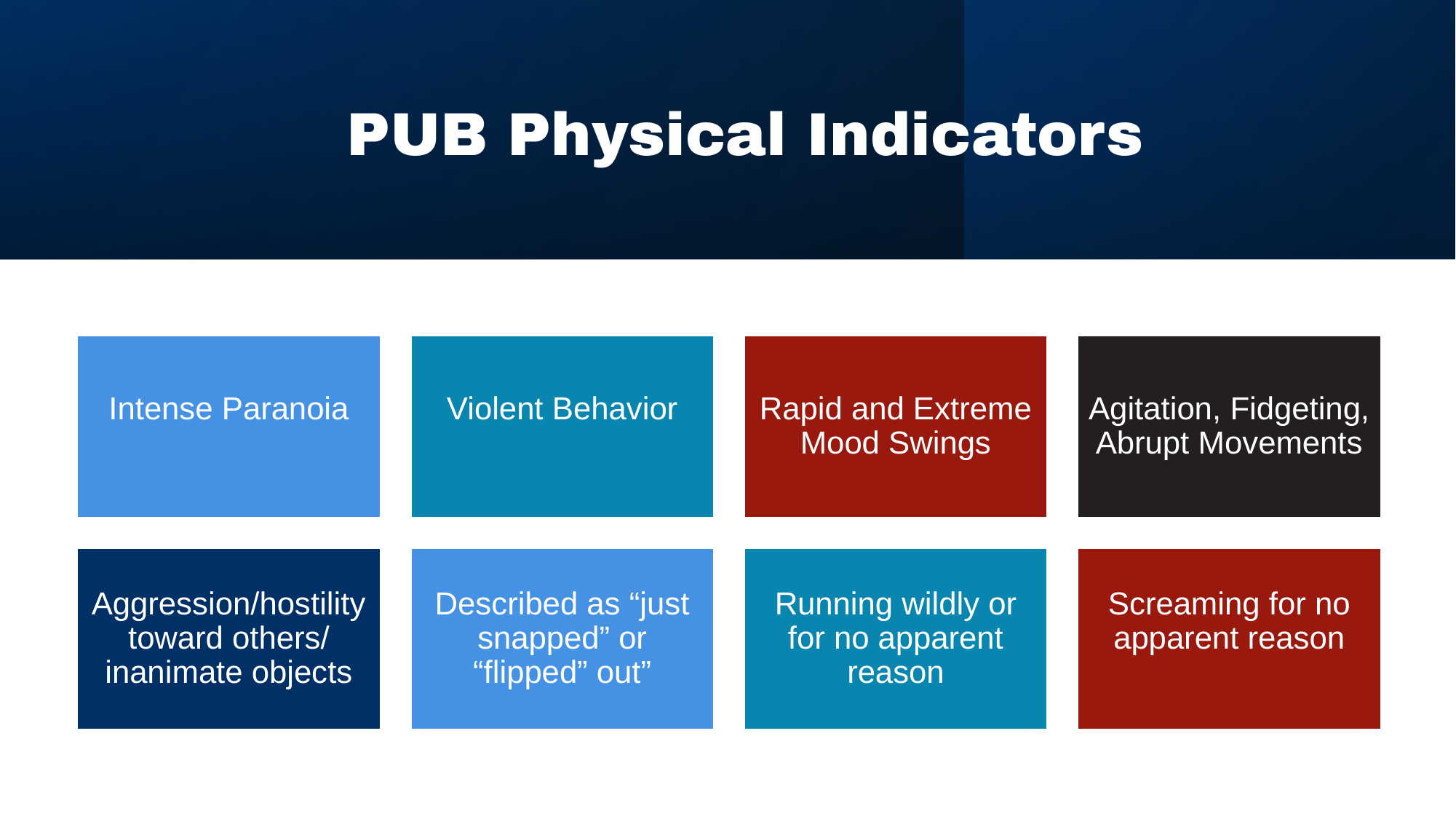

# PUB Physical Indicators
Intense Paranoia
Violent Behavior
Rapid and Extreme Mood Swings
Agitation, Fidgeting, Abrupt Movements
Aggression/hostility toward others/ inanimate objects
Described as “just snapped” or “flipped” out”
Running wildly or for no apparent reason
Screaming for no apparent reason